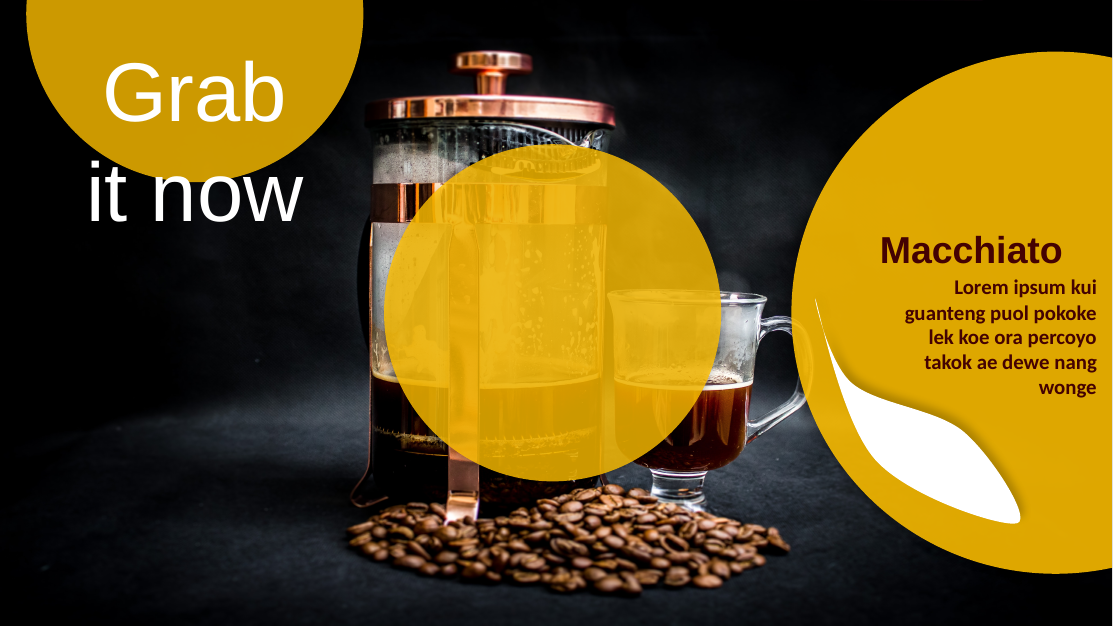

Grab it now

Macchiato
Lorem ipsum kui guanteng puol pokoke lek koe ora percoyo takok ae dewe nang wonge